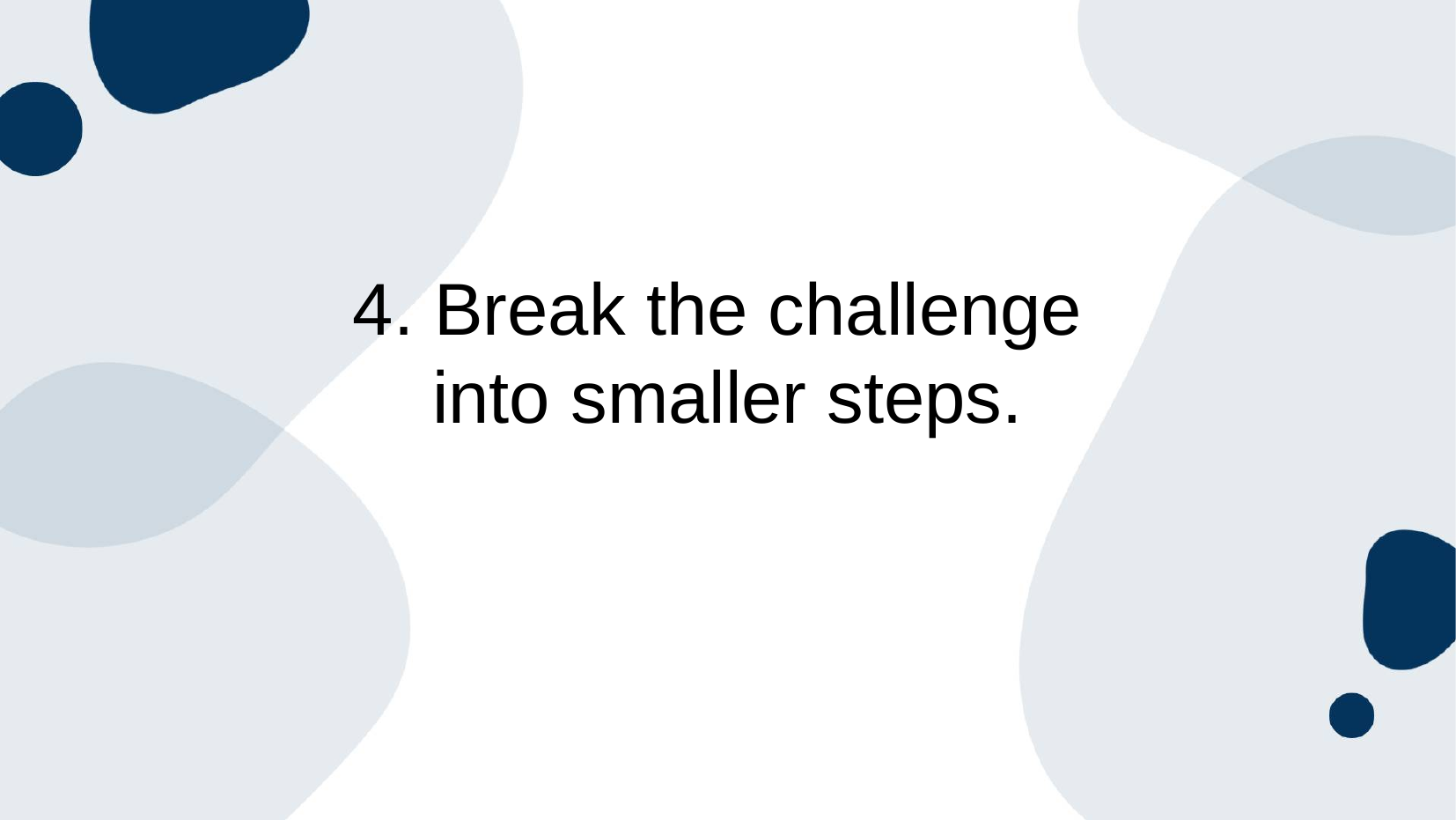

# 4. Break the challenge
into smaller steps.